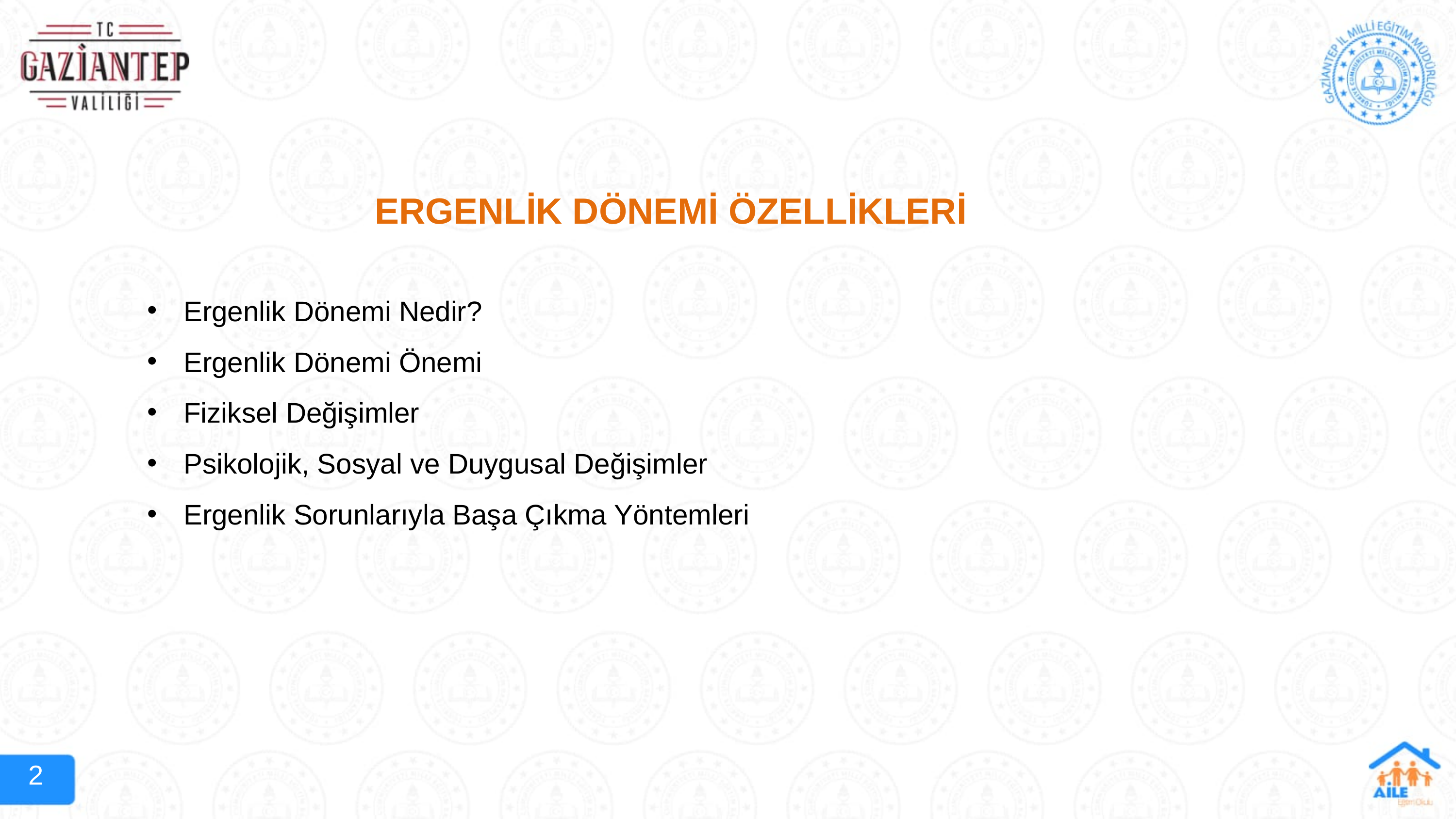

ERGENLİK DÖNEMİ ÖZELLİKLERİ
Ergenlik Dönemi Nedir?
Ergenlik Dönemi Önemi
Fiziksel Değişimler
Psikolojik, Sosyal ve Duygusal Değişimler
Ergenlik Sorunlarıyla Başa Çıkma Yöntemleri

2